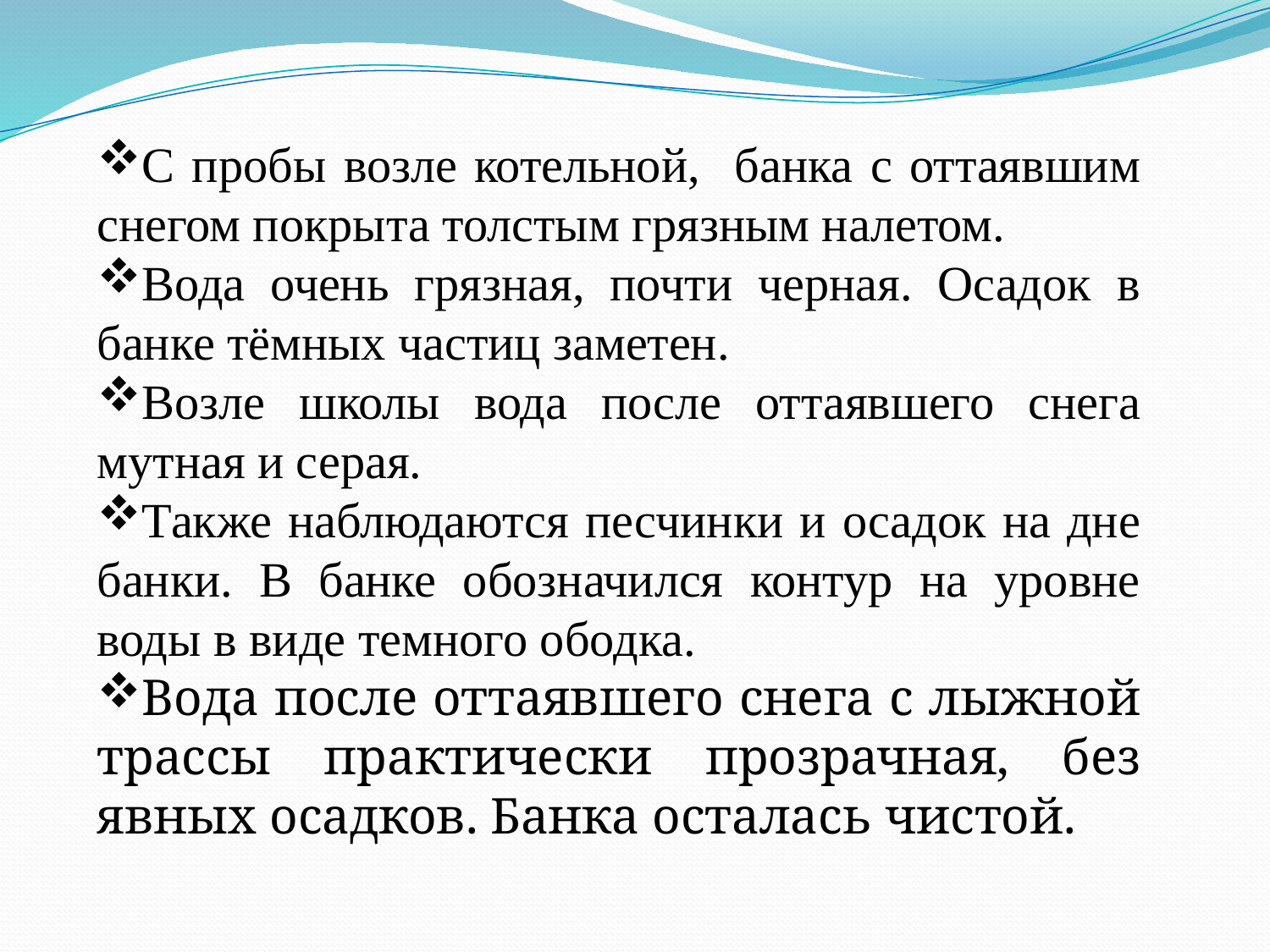

С пробы возле котельной,  банка с оттаявшим снегом покрыта толстым грязным налетом.
Вода очень грязная, почти черная. Осадок в банке тёмных частиц заметен.
Возле школы вода после оттаявшего снега мутная и серая.
Также наблюдаются песчинки и осадок на дне банки. В банке обозначился контур на уровне воды в виде темного ободка.
Вода после оттаявшего снега с лыжной трассы практически прозрачная, без явных осадков. Банка осталась чистой.